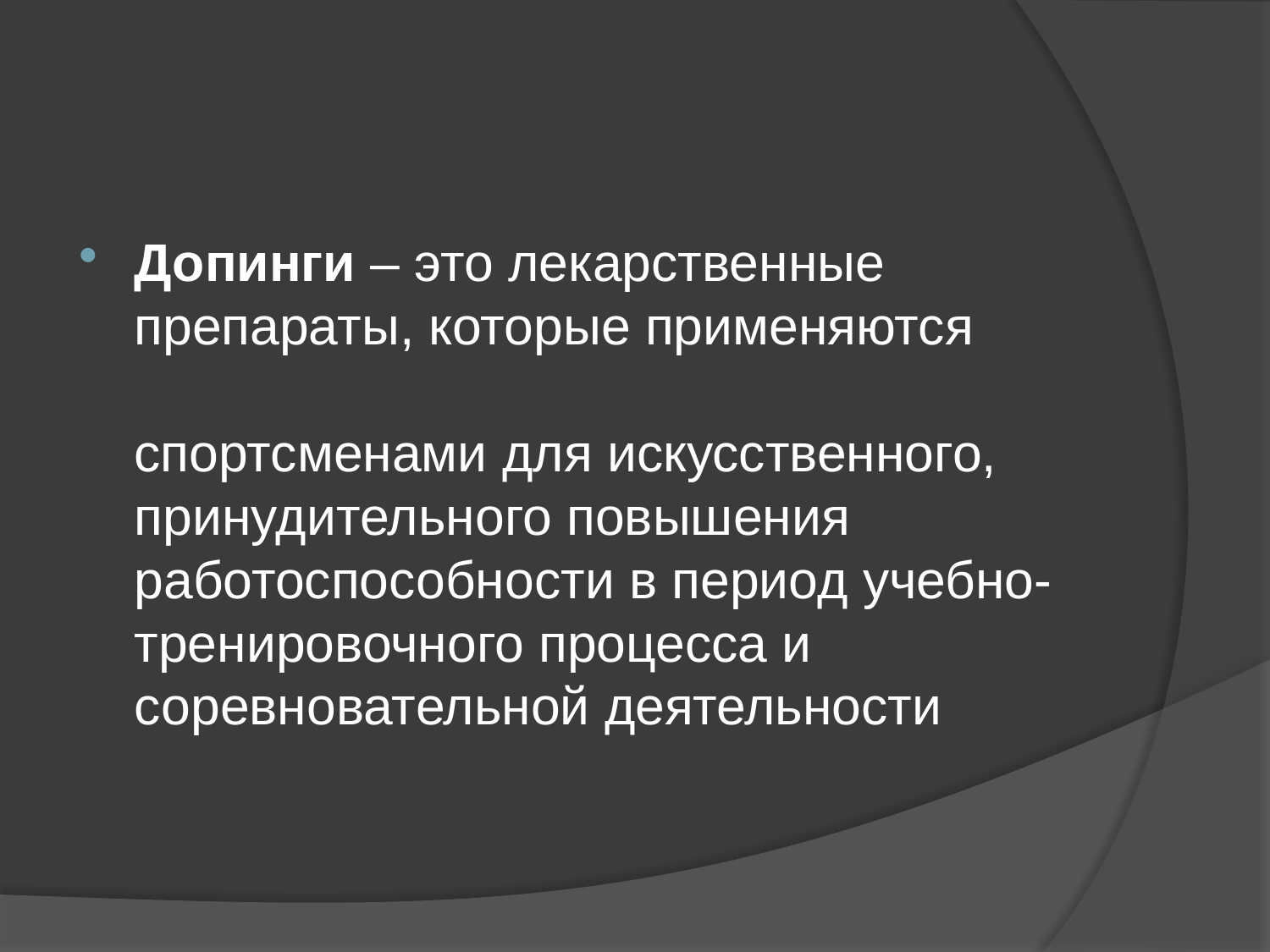

Допинги – это лекарственные препараты, которые применяются
спортсменами для искусственного, принудительного повышения работоспособности в период учебно-тренировочного процесса и соревновательной деятельности